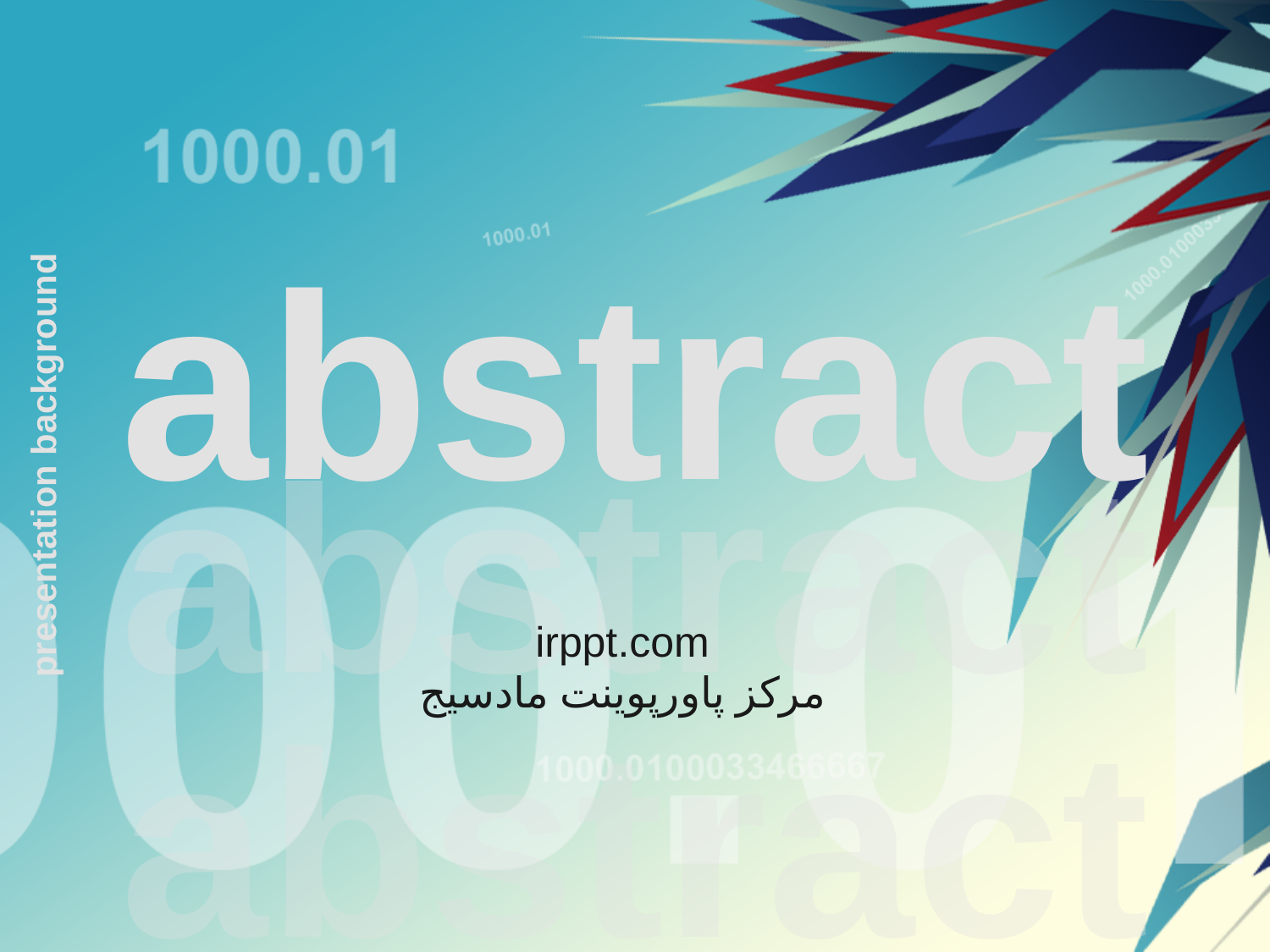

abstract
abstract
presentation background
irppt.com
مرکز پاورپوینت مادسیج
abstract